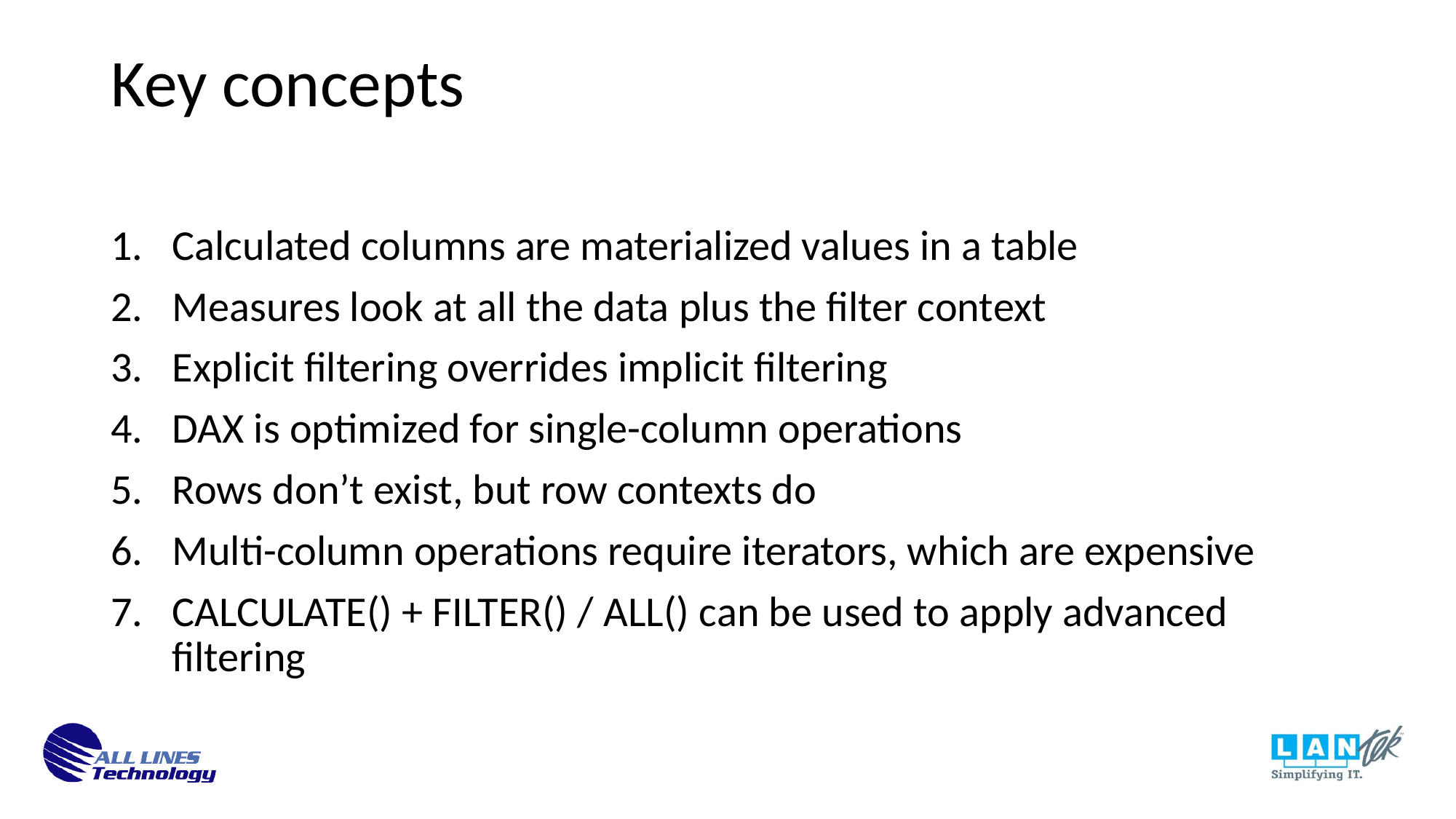

Key concepts
Calculated columns are materialized values in a table
Measures look at all the data plus the filter context
Explicit filtering overrides implicit filtering
DAX is optimized for single-column operations
Rows don’t exist, but row contexts do
Multi-column operations require iterators, which are expensive
CALCULATE() + FILTER() / ALL() can be used to apply advanced filtering